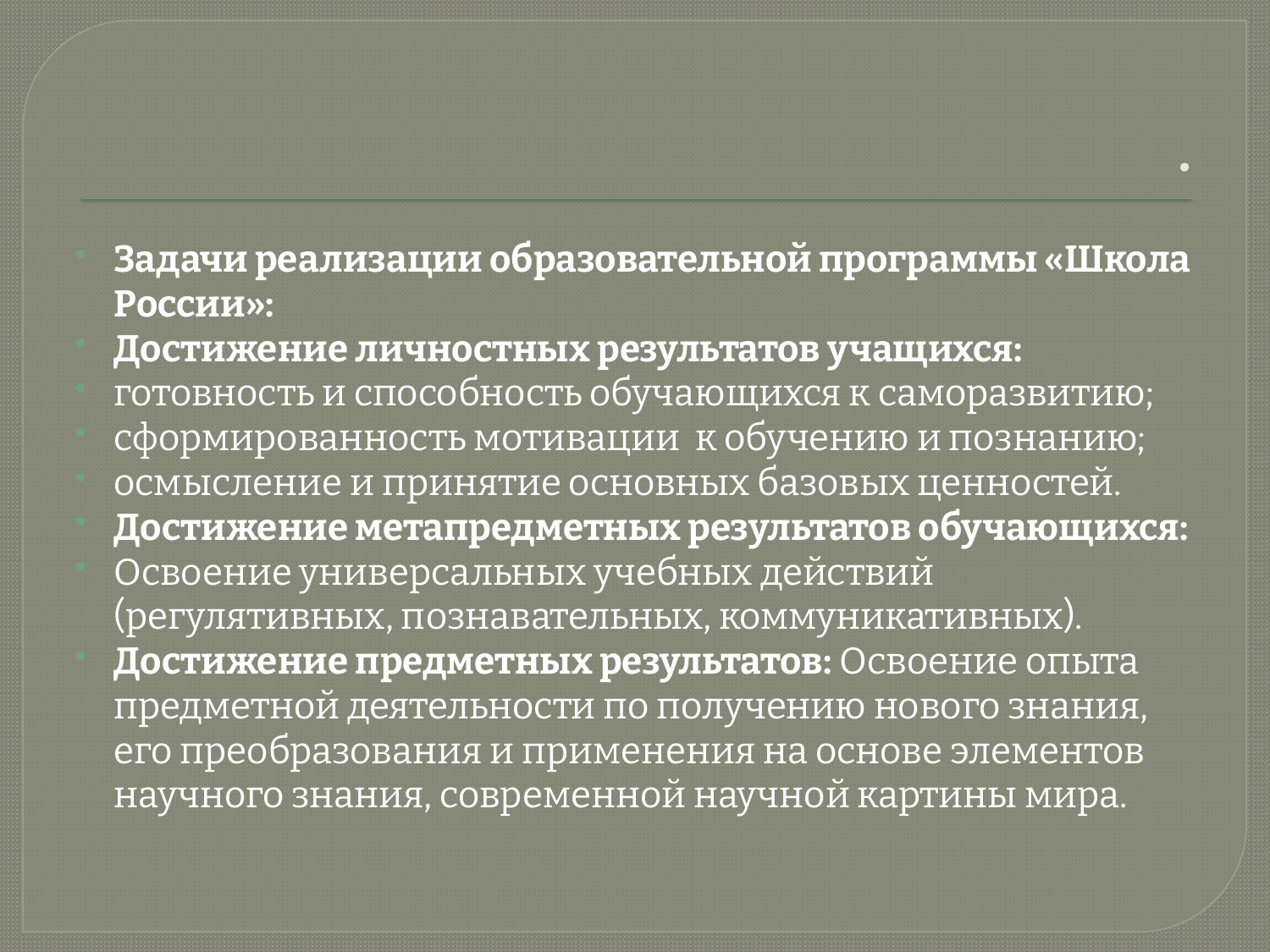

# .
Задачи реализации образовательной программы «Школа России»:
Достижение личностных результатов учащихся:
готовность и способность обучающихся к саморазвитию;
сформированность мотивации  к обучению и познанию;
осмысление и принятие основных базовых ценностей.
Достижение метапредметных результатов обучающихся:
Освоение универсальных учебных действий (регулятивных, познавательных, коммуникативных).
Достижение предметных результатов: Освоение опыта предметной деятельности по получению нового знания, его преобразования и применения на основе элементов научного знания, современной научной картины мира.